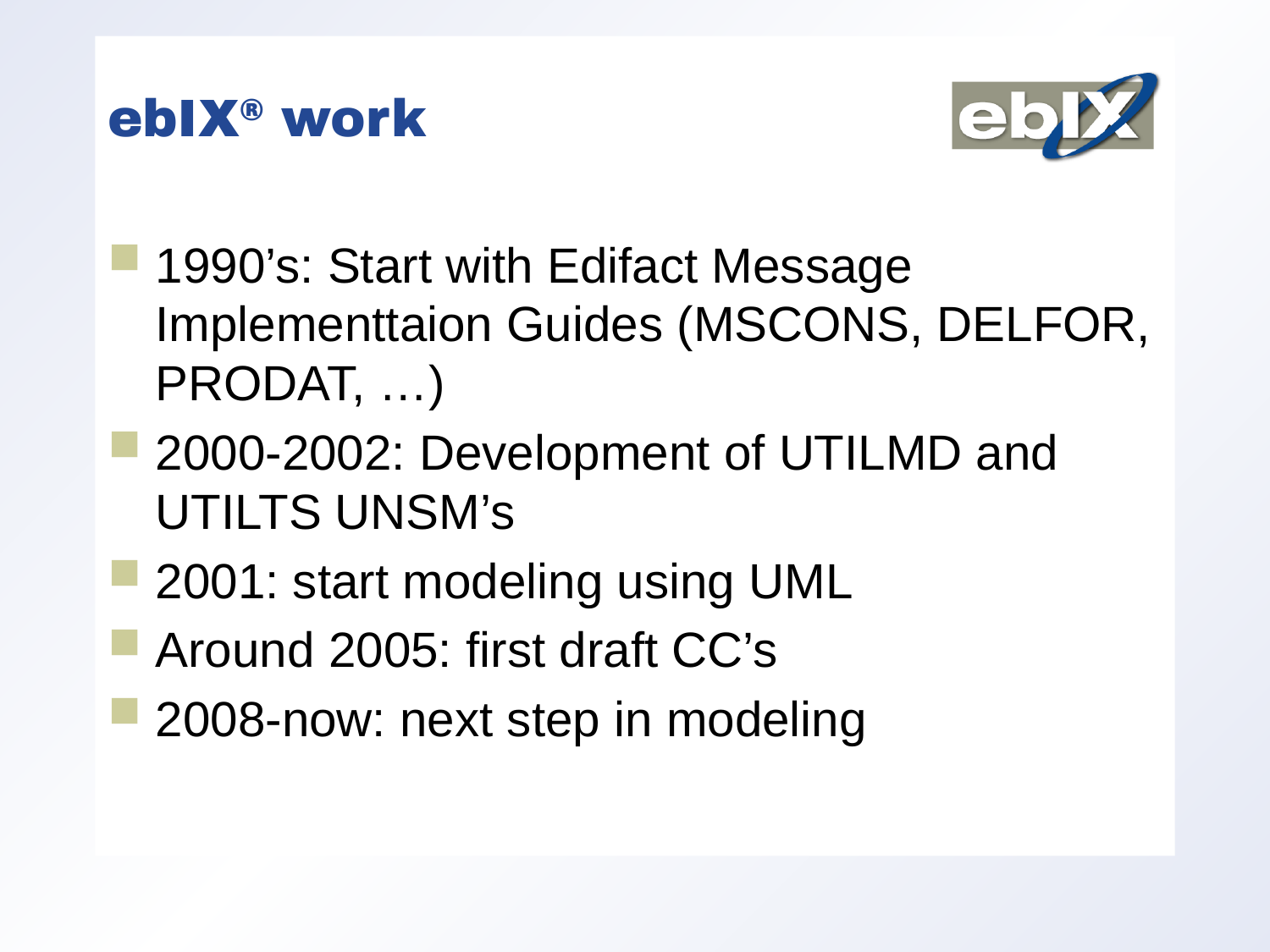

# ebIX® work
1990’s: Start with Edifact Message Implementtaion Guides (MSCONS, DELFOR, PRODAT, …)
2000-2002: Development of UTILMD and UTILTS UNSM’s
2001: start modeling using UML
Around 2005: first draft CC’s
2008-now: next step in modeling